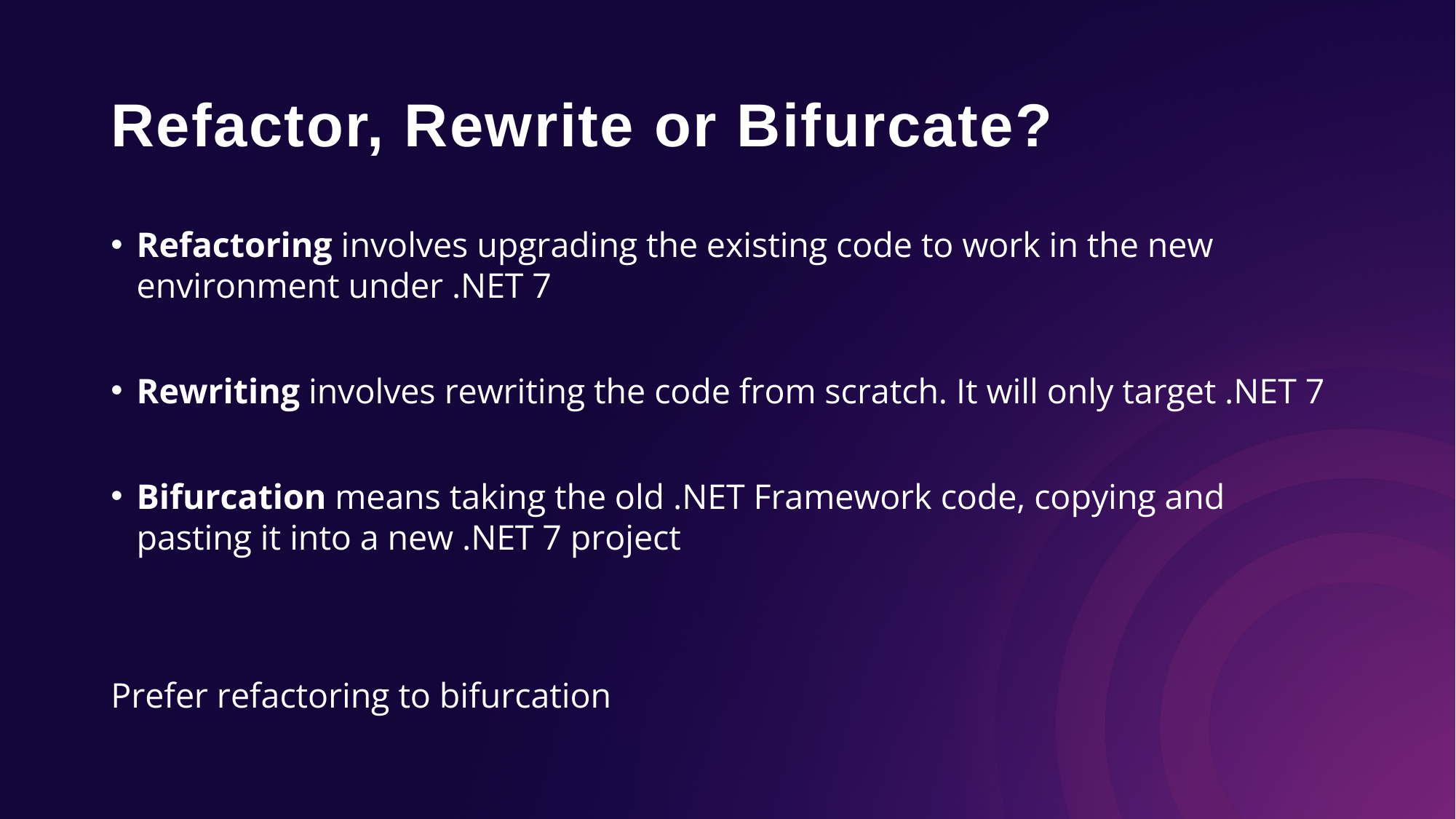

# Refactor, Rewrite or Bifurcate?
Refactoring involves upgrading the existing code to work in the new environment under .NET 7

Rewriting involves rewriting the code from scratch. It will only target .NET 7

Bifurcation means taking the old .NET Framework code, copying and pasting it into a new .NET 7 project

Prefer refactoring to bifurcation